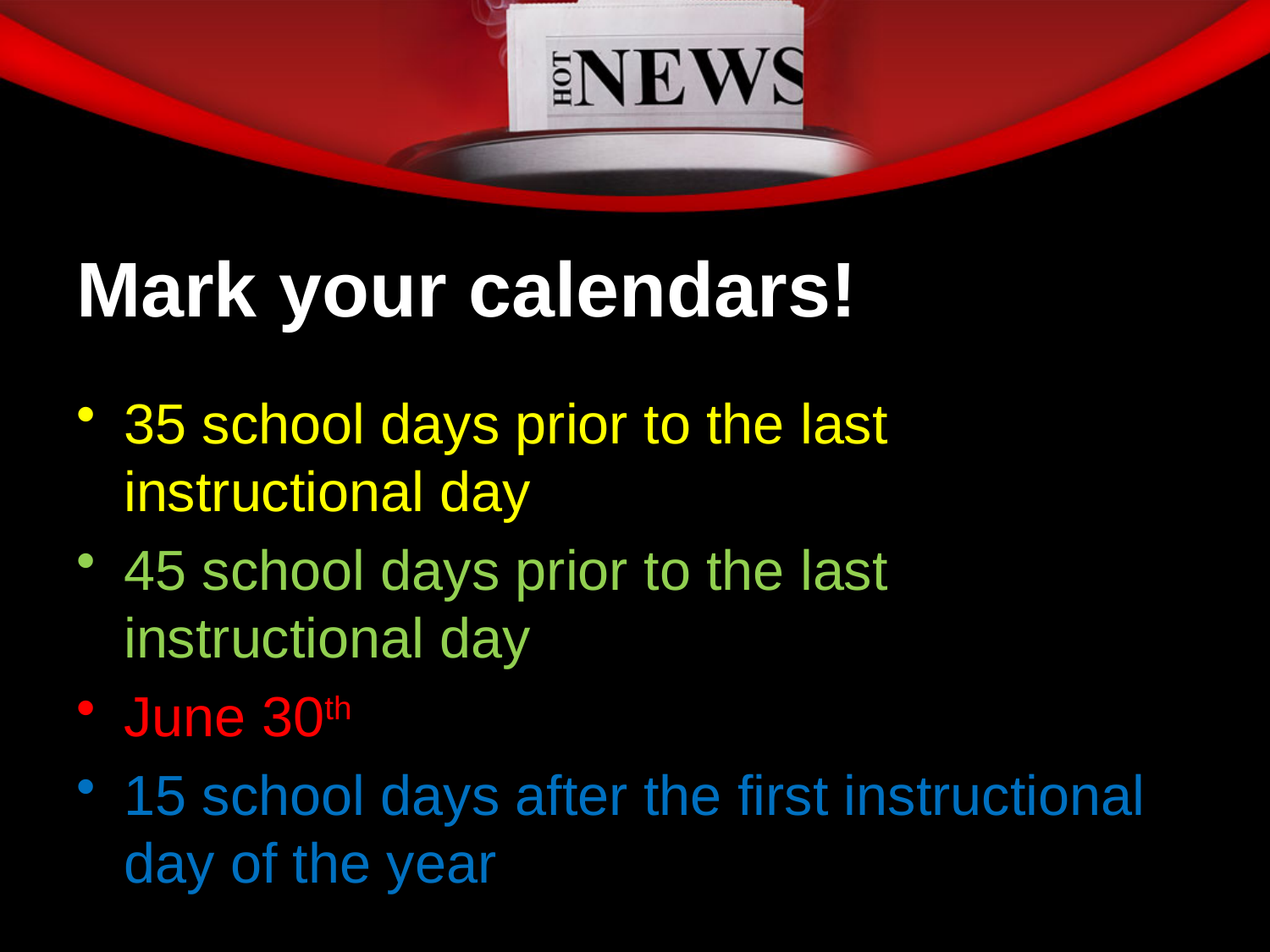

# Mark your calendars!
35 school days prior to the last instructional day
45 school days prior to the last instructional day
June 30th
15 school days after the first instructional day of the year